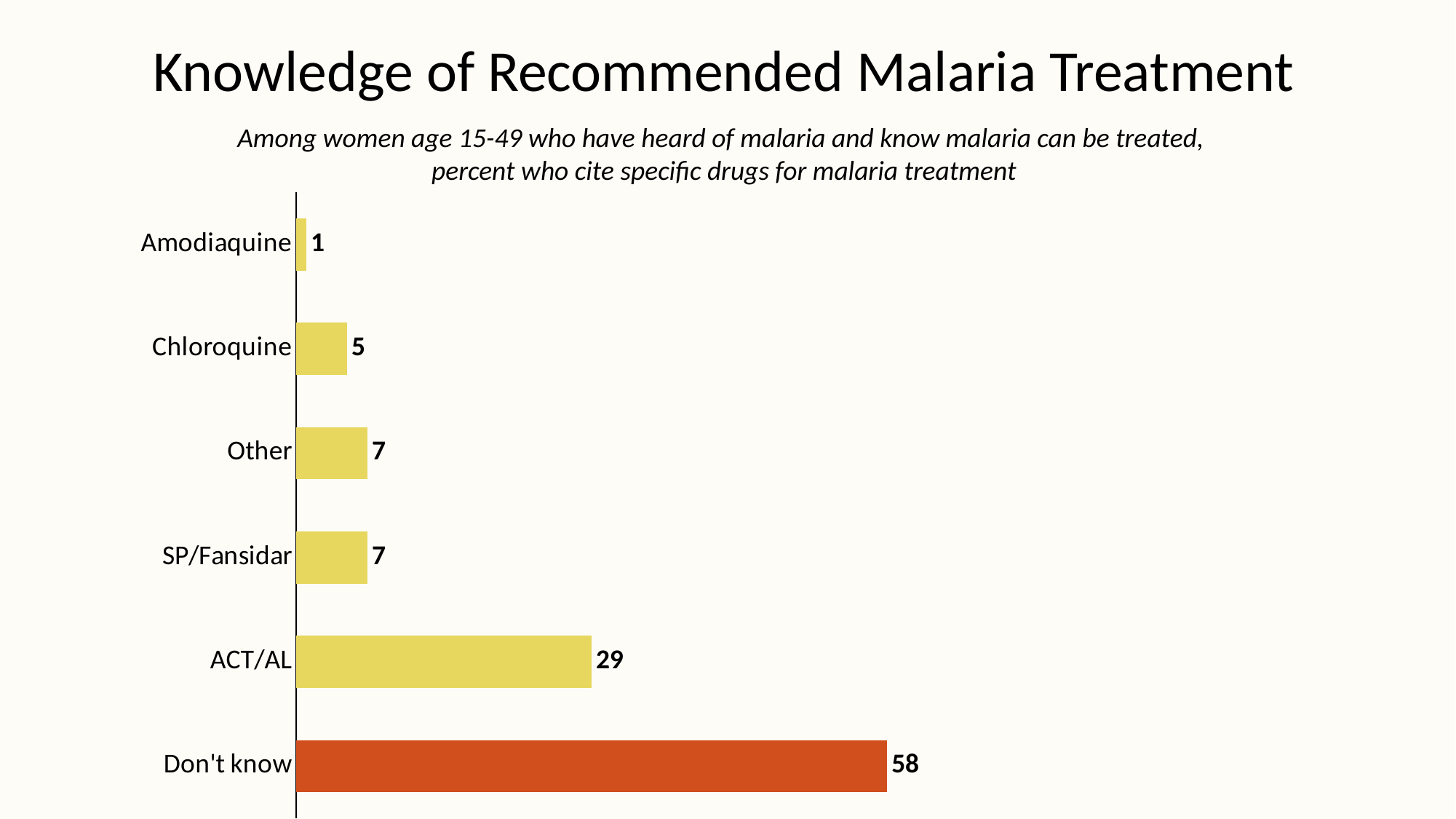

# Knowledge of Recommended Malaria Treatment
Among women age 15-49 who have heard of malaria and know malaria can be treated,
percent who cite specific drugs for malaria treatment

### Chart

| Category | Series 1 |
|---|---|
| Don't know | 58.0 |
| ACT/AL | 29.0 |
| SP/Fansidar | 7.0 |
| Other | 7.0 |
| Chloroquine | 5.0 |
| Amodiaquine | 1.0 |